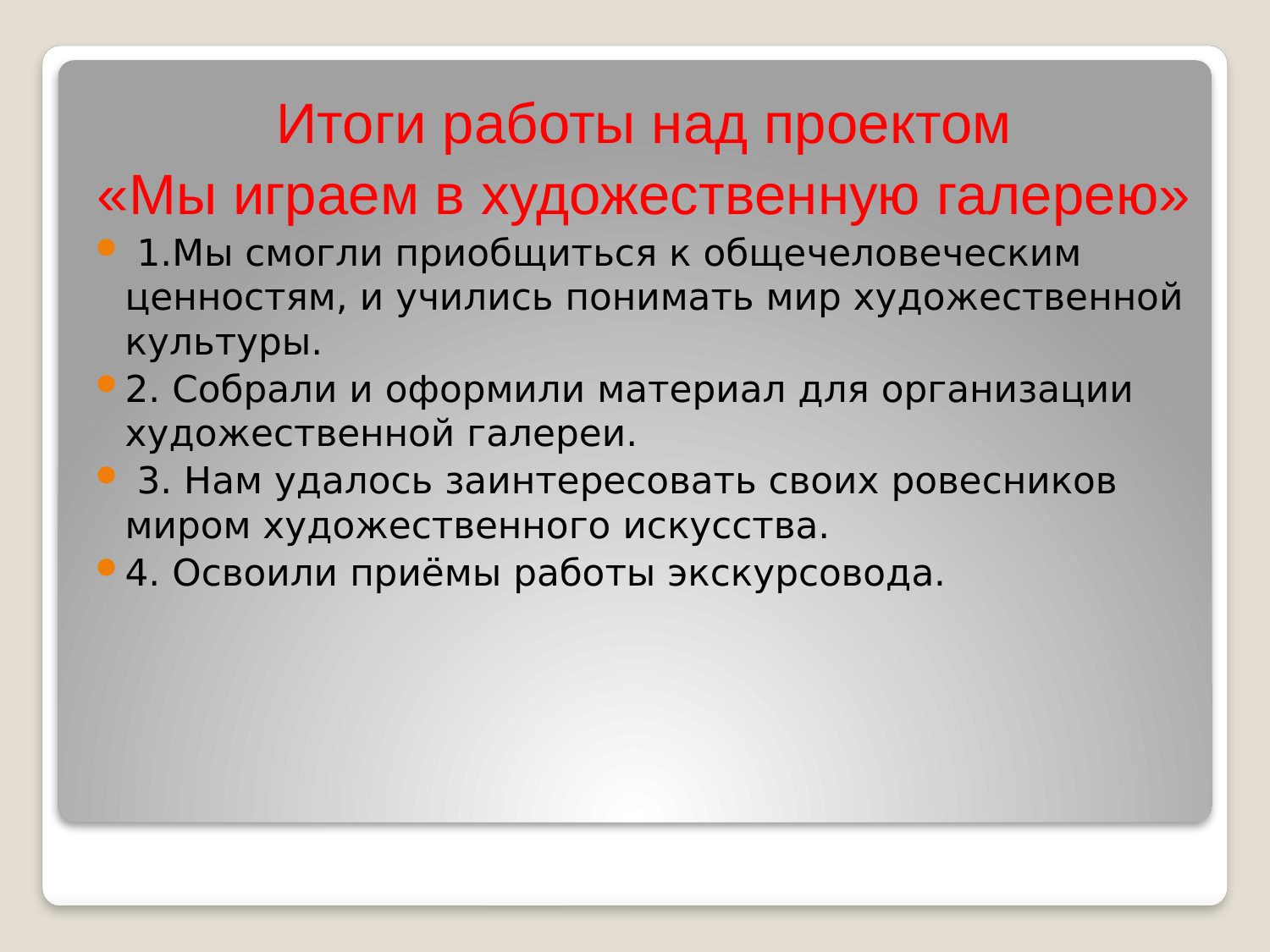

Итоги работы над проектом
«Мы играем в художественную галерею»
 1.Мы смогли приобщиться к общечеловеческим ценностям, и учились понимать мир художественной культуры.
2. Собрали и оформили материал для организации художественной галереи.
 3. Нам удалось заинтересовать своих ровесников миром художественного искусства.
4. Освоили приёмы работы экскурсовода.